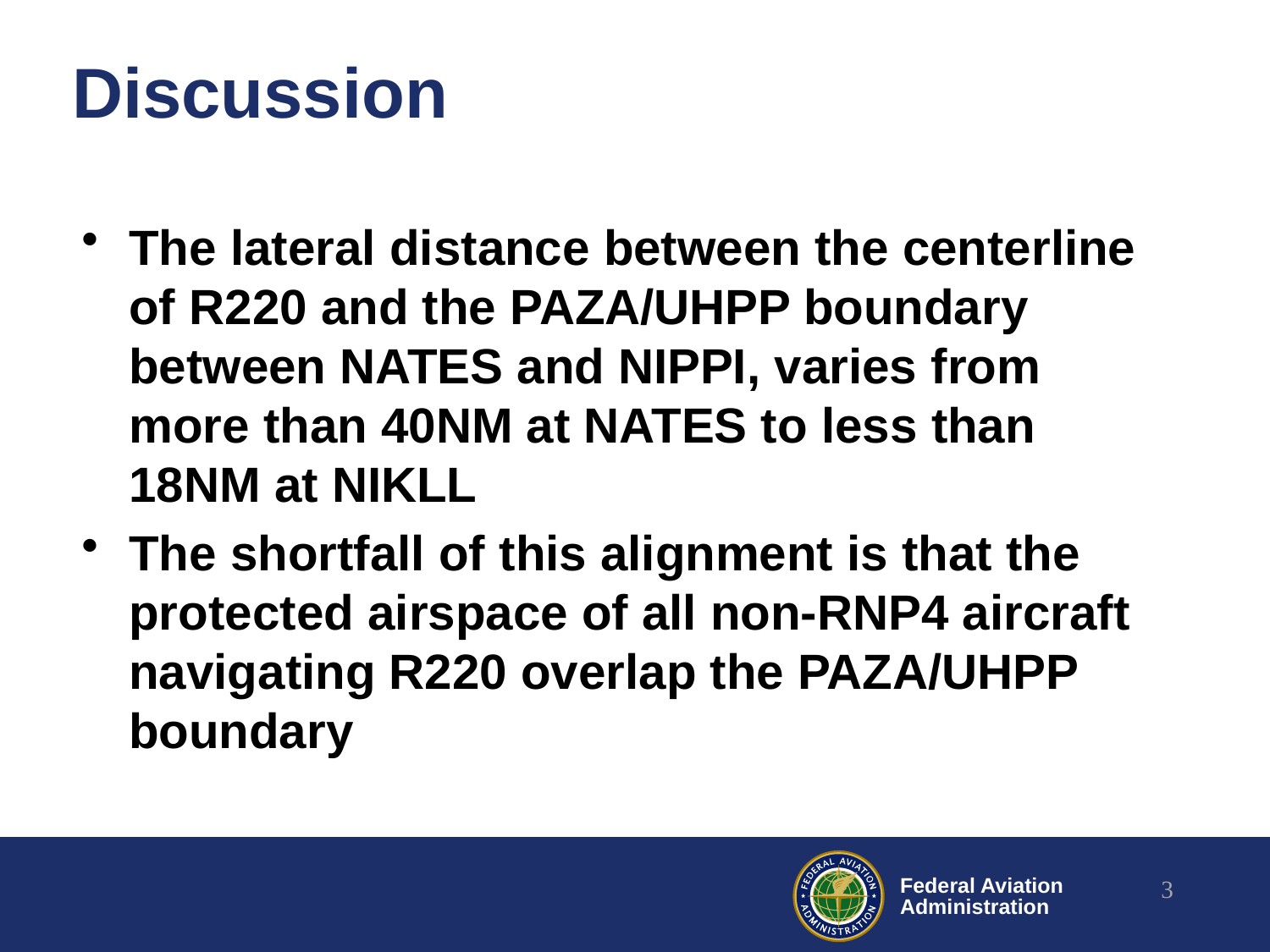

# Discussion
The lateral distance between the centerline of R220 and the PAZA/UHPP boundary between NATES and NIPPI, varies from more than 40NM at NATES to less than 18NM at NIKLL
The shortfall of this alignment is that the protected airspace of all non-RNP4 aircraft navigating R220 overlap the PAZA/UHPP boundary
3